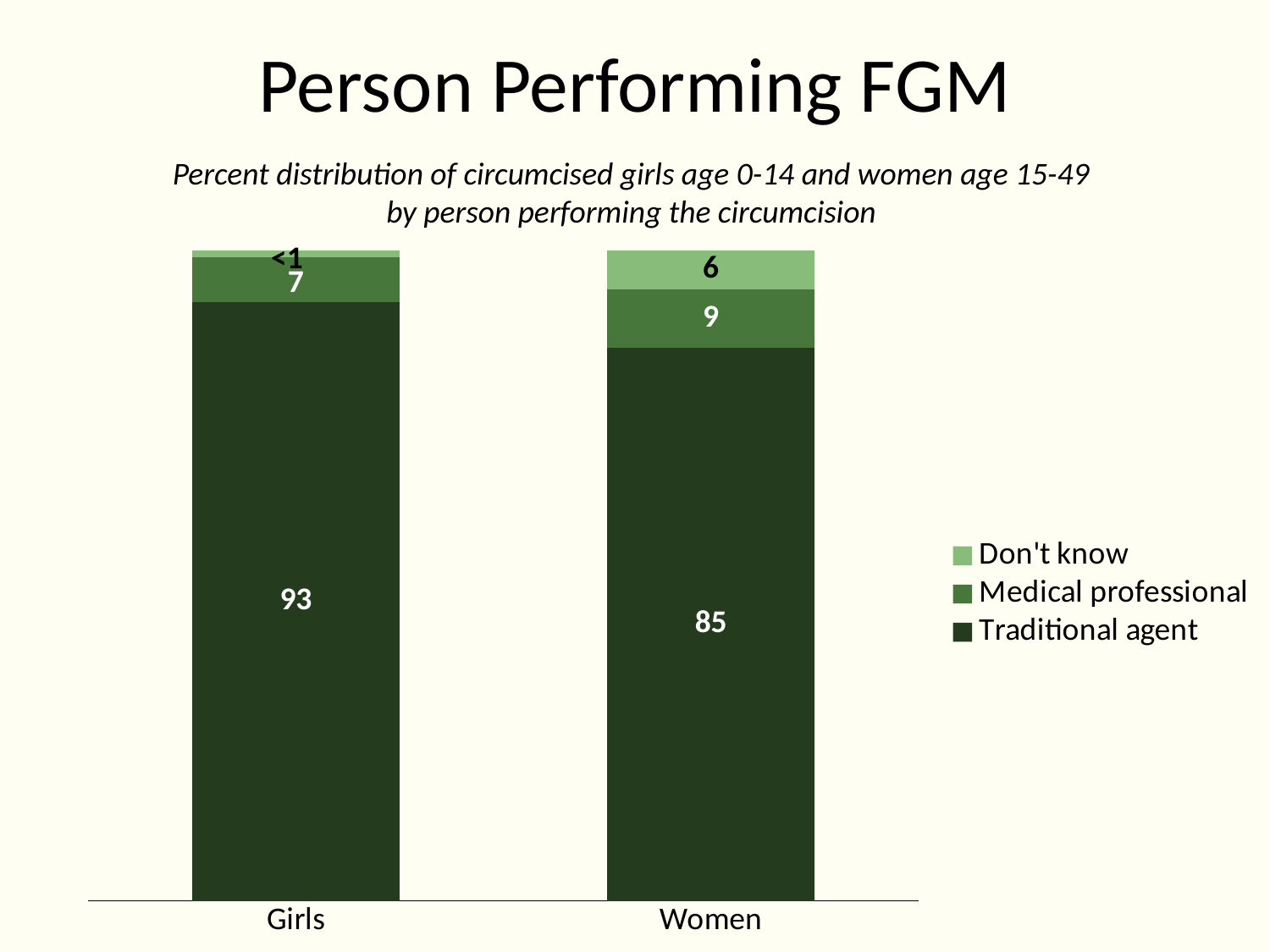

# Person Performing FGM
Percent distribution of circumcised girls age 0-14 and women age 15-49
by person performing the circumcision
<1

### Chart

| Category | Traditional agent | Medical professional | Don't know |
|---|---|---|---|
| Girls | 93.0 | 7.0 | 1.0 |
| Women | 85.0 | 9.0 | 6.0 |